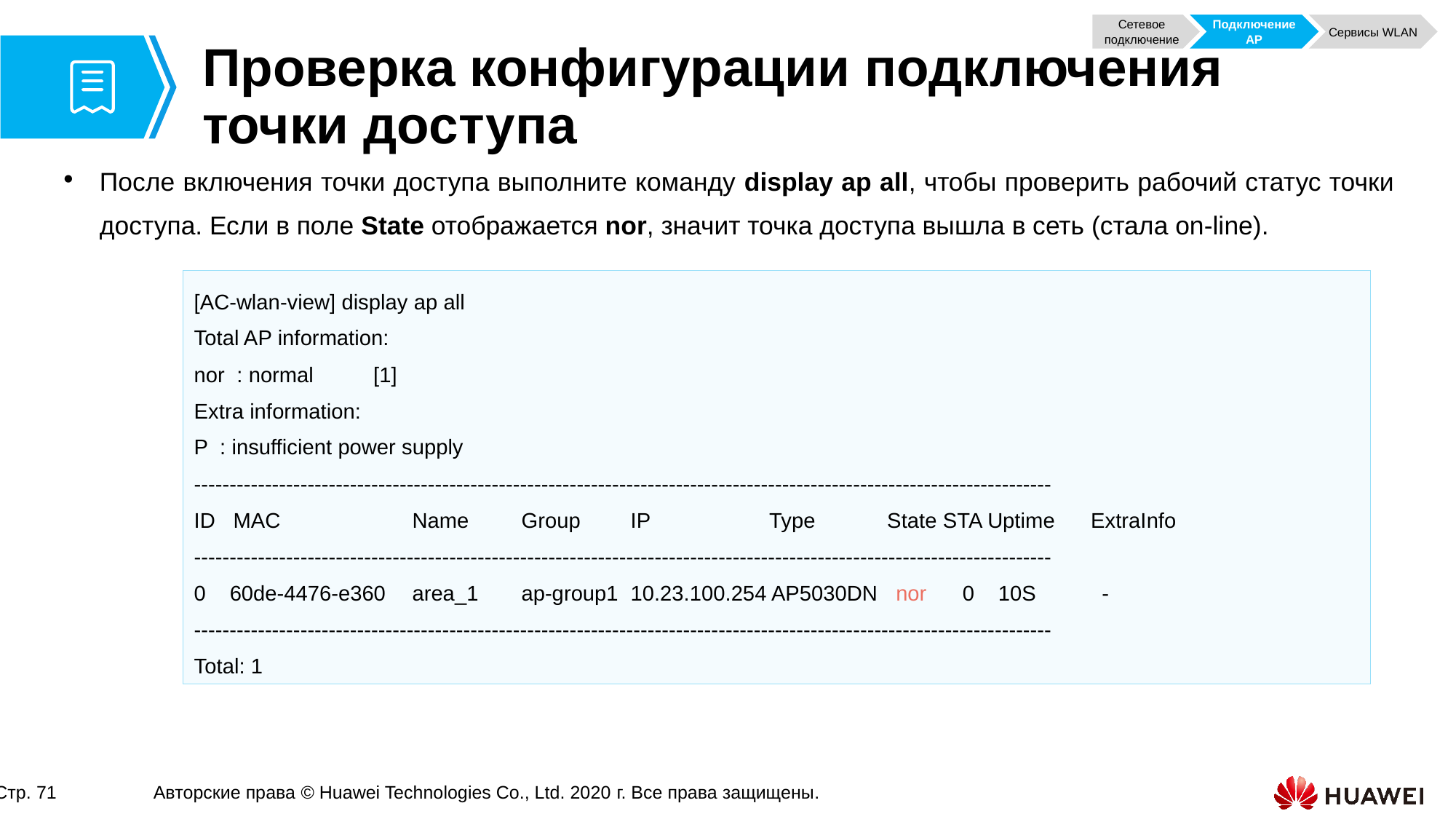

Сетевое подключение
Подключение AP
Сервисы WLAN
# Проверка конфигурации подключения точки доступа
После включения точки доступа выполните команду display ap all, чтобы проверить рабочий статус точки доступа. Если в поле State отображается nor, значит точка доступа вышла в сеть (стала on-line).
[AC-wlan-view] display ap all
Total AP information:
nor  : normal          [1]
Extra information:
P  : insufficient power supply
-------------------------------------------------------------------------------------------------------------------------
ID   MAC            	Name   	Group     	IP            	     Type            State STA Uptime      ExtraInfo
-------------------------------------------------------------------------------------------------------------------------
0    60de-4476-e360 	area_1 	ap-group1 	10.23.100.254 AP5030DN   nor      0    10S           -
-------------------------------------------------------------------------------------------------------------------------
Total: 1